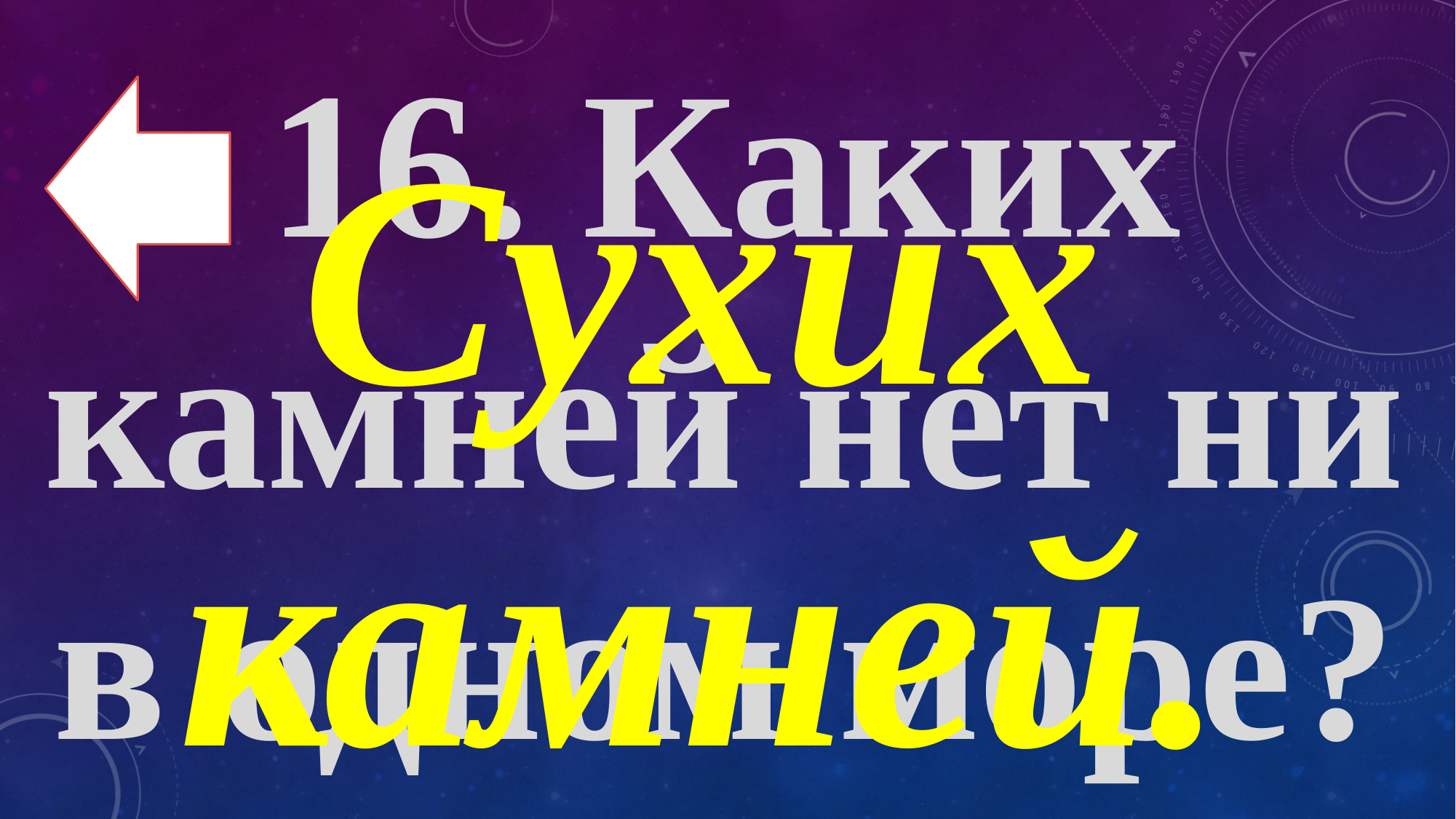

16. Каких камней нет ни в одном море?
Сухих камней.